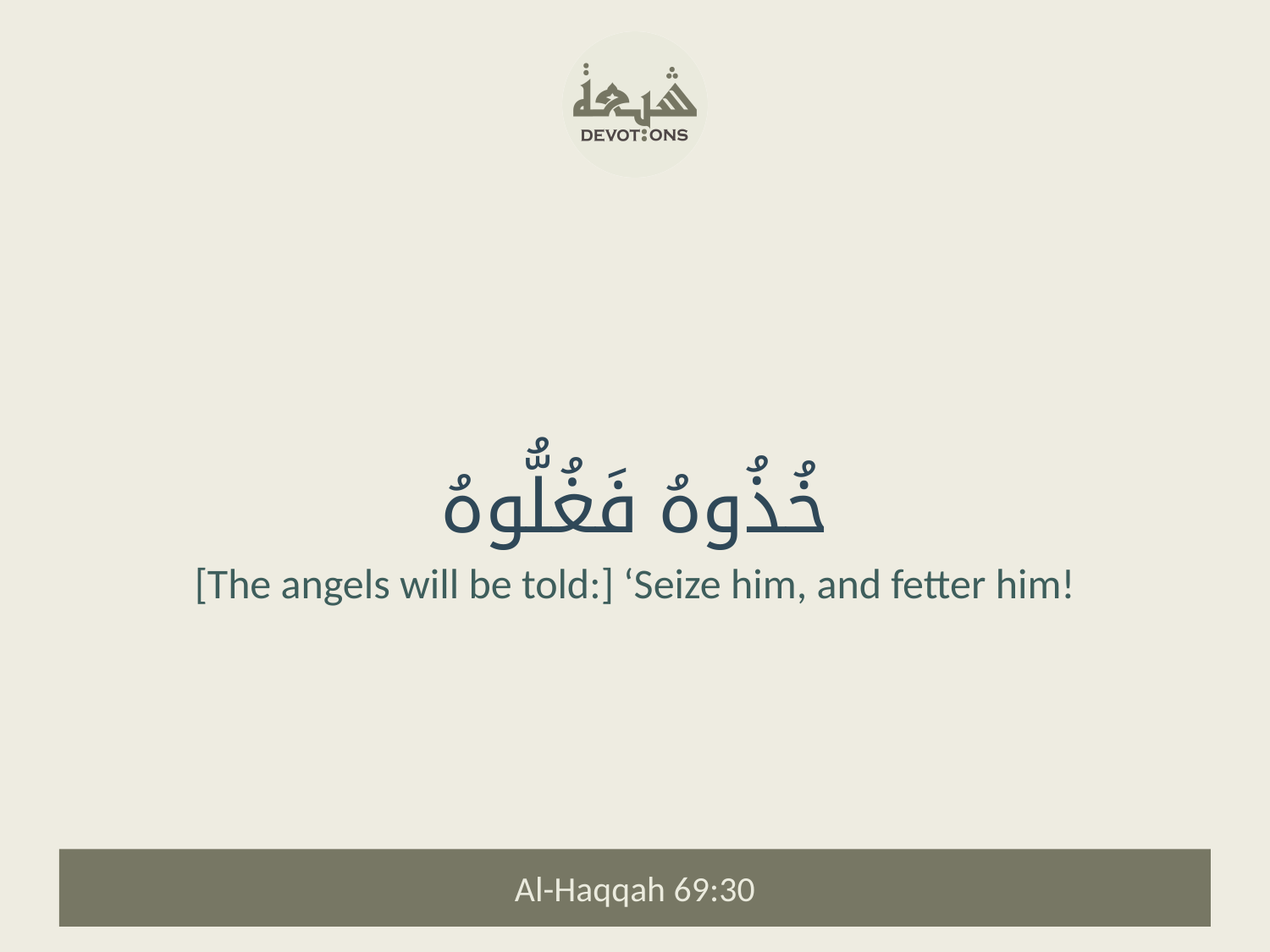

خُذُوهُ فَغُلُّوهُ
[The angels will be told:] ‘Seize him, and fetter him!
Al-Haqqah 69:30